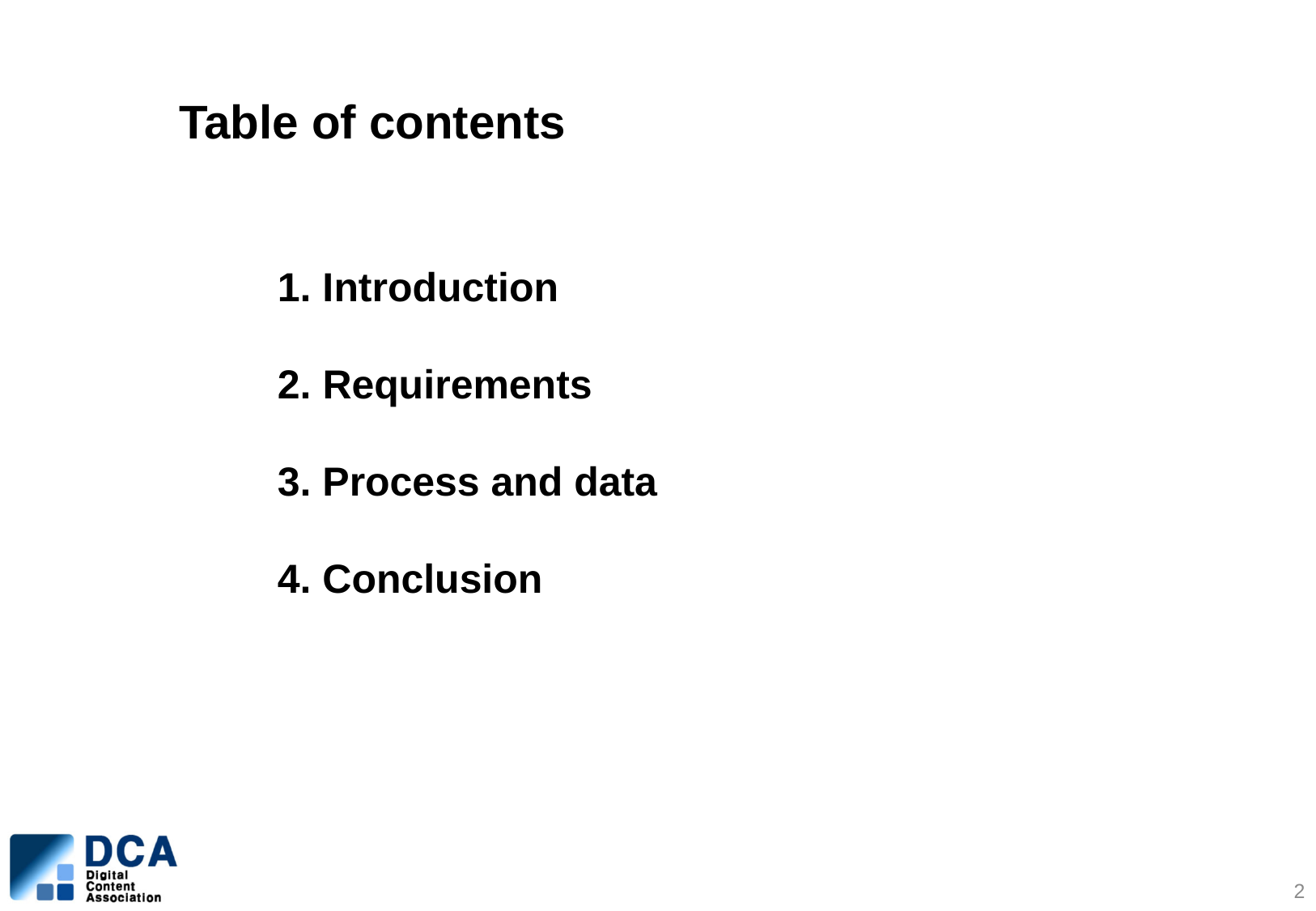

Table of contents

1. Introduction
2. Requirements
3. Process and data
4. Conclusion
2